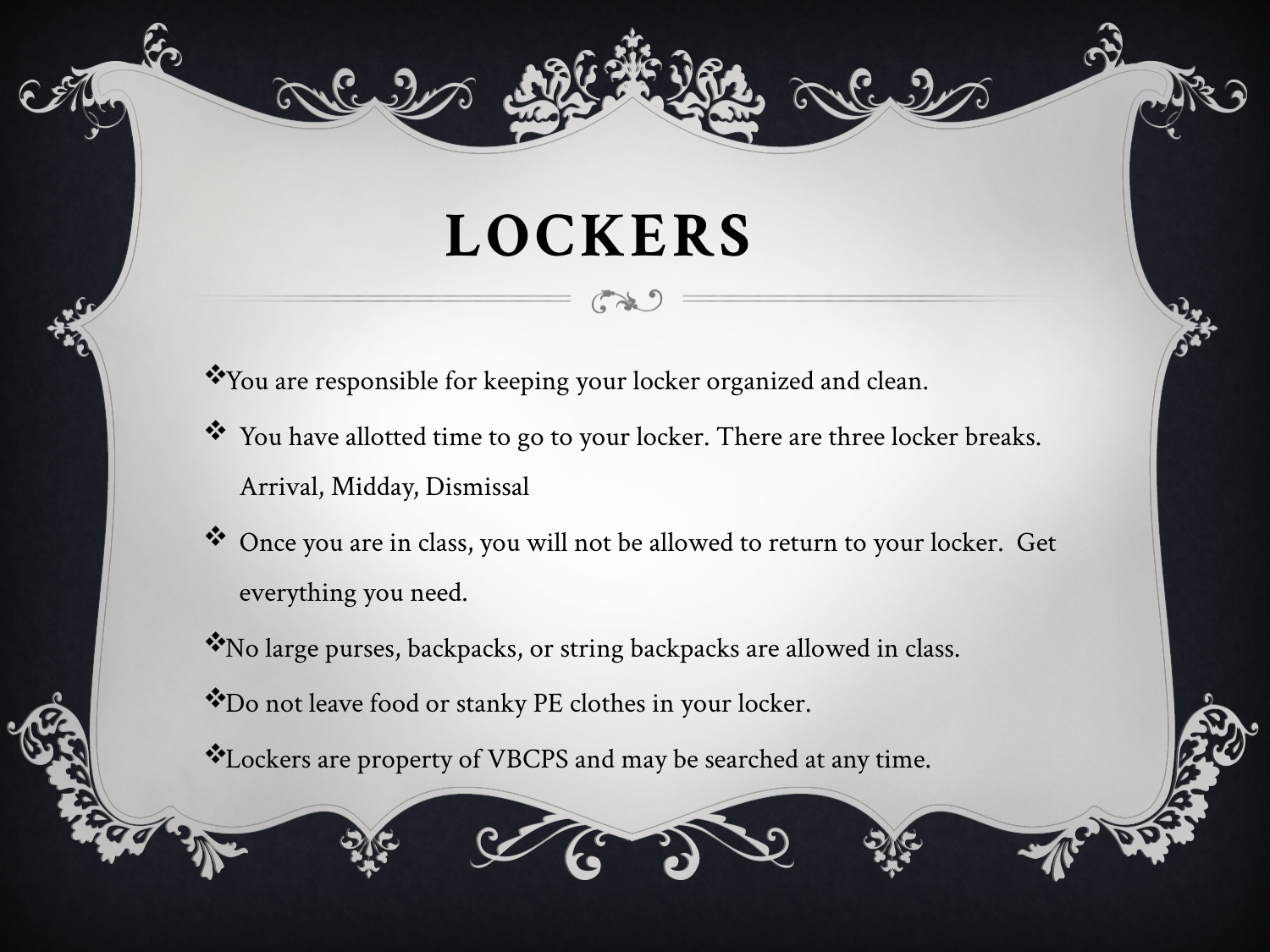

# Lockers
You are responsible for keeping your locker organized and clean.
You have allotted time to go to your locker. There are three locker breaks.  Arrival, Midday, Dismissal
Once you are in class, you will not be allowed to return to your locker.  Get everything you need.
No large purses, backpacks, or string backpacks are allowed in class.
Do not leave food or stanky PE clothes in your locker.
Lockers are property of VBCPS and may be searched at any time.